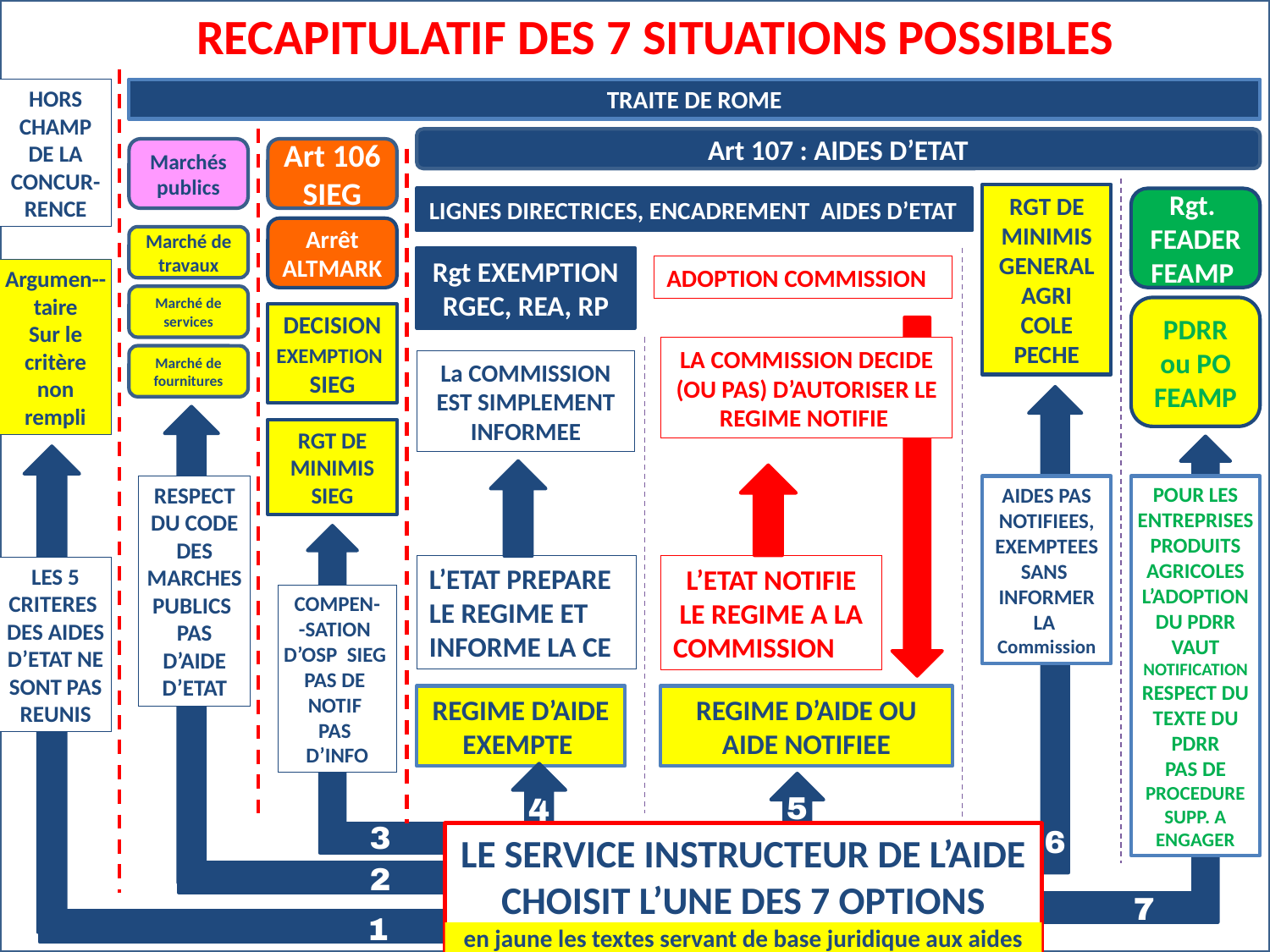

# RECAPITULATIF DES 7 SITUATIONS POSSIBLES
HORS CHAMP DE LA CONCUR-RENCE
TRAITE DE ROME
Art 107 : AIDES D’ETAT
Marchés publics
Art 106
SIEG
RGT DE MINIMIS
GENERAL
AGRI COLE PECHE
Rgt.
FEADERFEAMP
LIGNES DIRECTRICES, ENCADREMENT  AIDES D’ETAT
Arrêt ALTMARK
Marché de travaux
Rgt EXEMPTION RGEC, REA, RP
ADOPTION COMMISSION
Argumen--taire
Sur le critère non rempli
Marché de services
PDRR ou PO FEAMP
DECISION EXEMPTION
SIEG

LA COMMISSION DECIDE (OU PAS) D’AUTORISER LE REGIME NOTIFIE
Marché de fournitures
La COMMISSION EST SIMPLEMENT INFORMEE

RGT DE MINIMIS
SIEG

RESPECT DU CODE DES MARCHES PUBLICS
PAS D’AIDE
D’ETAT
AIDES PAS NOTIFIEES, EXEMPTEES SANS
INFORMER
LA
Commission
POUR LES ENTREPRISES PRODUITS AGRICOLES L’ADOPTION DU PDRR VAUT NOTIFICATION
RESPECT DU TEXTE DU PDRR
PAS DE PROCEDURE
SUPP. A
ENGAGER

L’ETAT PREPARE LE REGIME ET INFORME LA CE
L’ETAT NOTIFIE LE REGIME A LA
COMMISSION
LES 5 CRITERES
DES AIDES D’ETAT NE SONT PAS REUNIS
COMPEN-
-SATION
D’OSP  SIEG
PAS DE
NOTIF
PAS
D’INFO
REGIME D’AIDE EXEMPTE
REGIME D’AIDE OU AIDE NOTIFIEE

5
4
3
6
LE SERVICE INSTRUCTEUR DE L’AIDE
CHOISIT L’UNE DES 7 OPTIONS

2
JP BOVE www.fcae.eu
18
7
1
en jaune les textes servant de base juridique aux aides